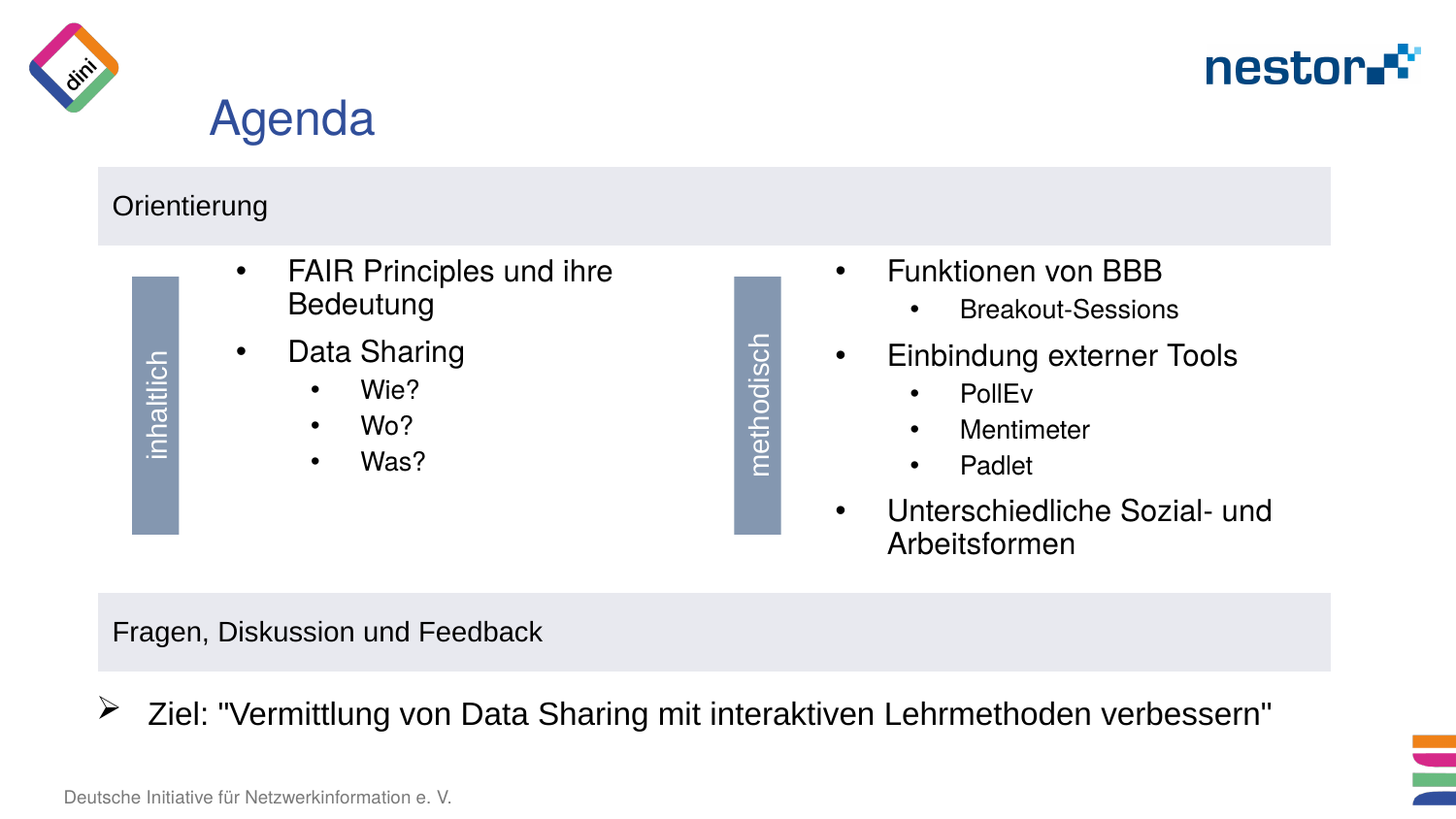

# Agenda
| Orientierung |  |
| --- | --- |
|  |  |
| Fragen, Diskussion und Feedback |  |
FAIR Principles und ihre Bedeutung
Data Sharing
Wie?
Wo?
Was?
Funktionen von BBB
Breakout-Sessions
Einbindung externer Tools
PollEv
Mentimeter
Padlet
Unterschiedliche Sozial- und Arbeitsformen
inhaltlich
methodisch
Ziel: "Vermittlung von Data Sharing mit interaktiven Lehrmethoden verbessern"